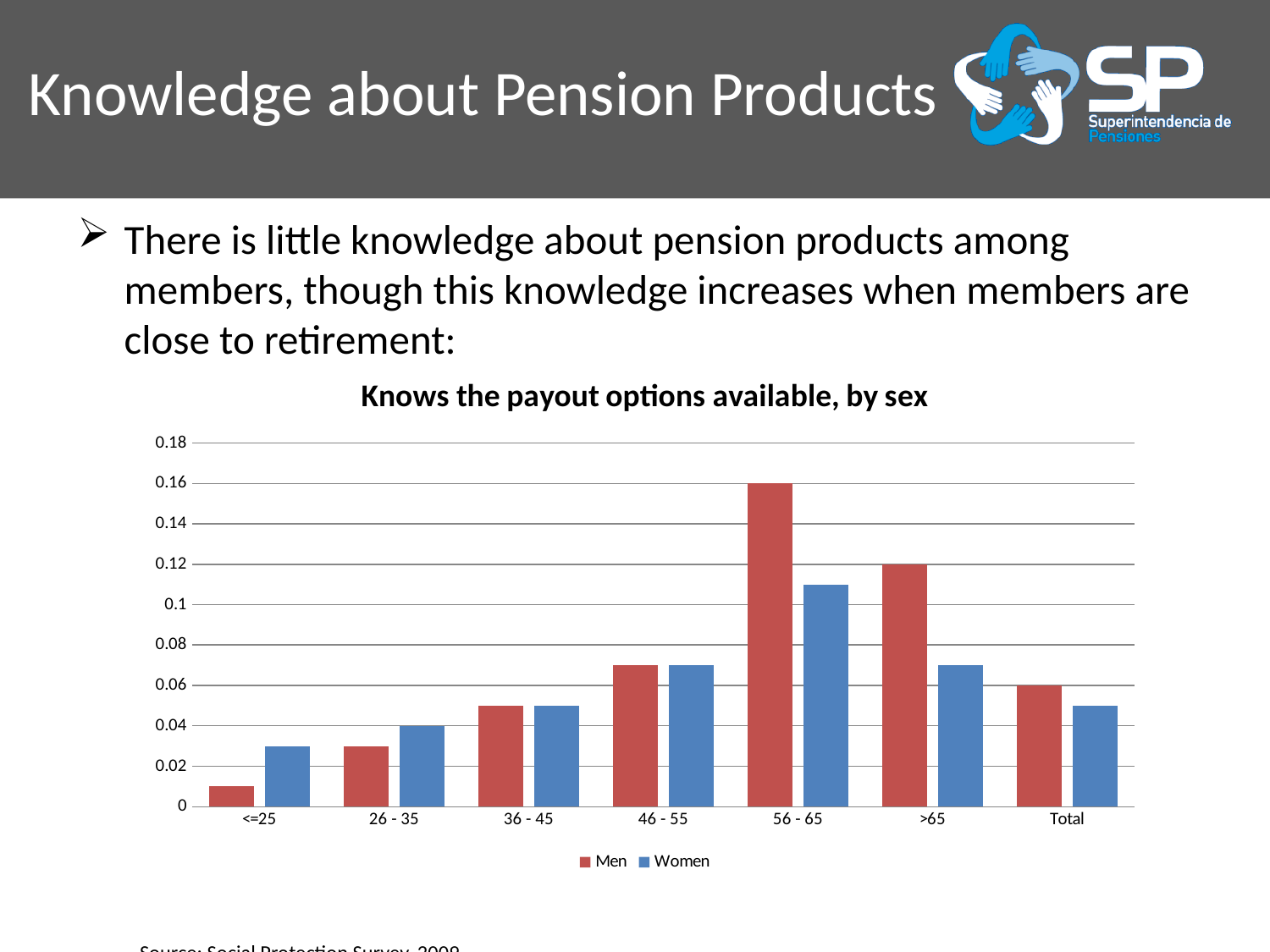

Knowledge about Pension Products
There is little knowledge about pension products among members, though this knowledge increases when members are close to retirement:

Source: Social Protection Survey, 2009

### Chart: Knows the payout options available, by sex

| Category | Men | Women |
|---|---|---|
| <=25 | 0.010000000000000002 | 0.030000000000000006 |
| 26 - 35 | 0.030000000000000006 | 0.04000000000000001 |
| 36 - 45 | 0.05000000000000001 | 0.05000000000000001 |
| 46 - 55 | 0.07000000000000002 | 0.07000000000000002 |
| 56 - 65 | 0.16000000000000003 | 0.11000000000000001 |
| >65 | 0.12000000000000001 | 0.07000000000000002 |
| Total | 0.06000000000000001 | 0.05000000000000001 |